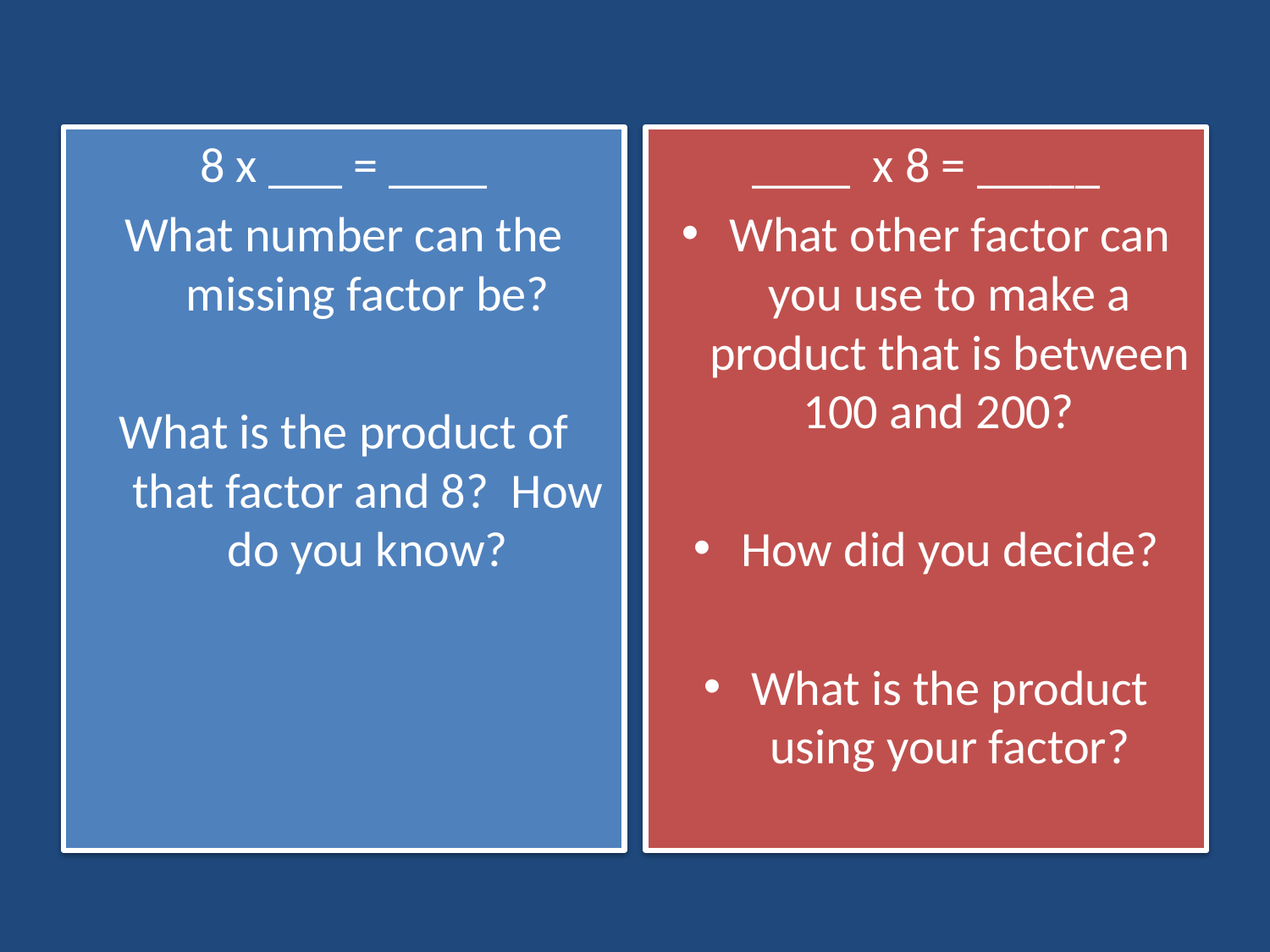

8 x ___ = ____
What number can the missing factor be?

What is the product of that factor and 8?  How do you know?
____  x 8 = _____
What other factor can you use to make a product that is between 100 and 200?

How did you decide?

What is the product using your factor?